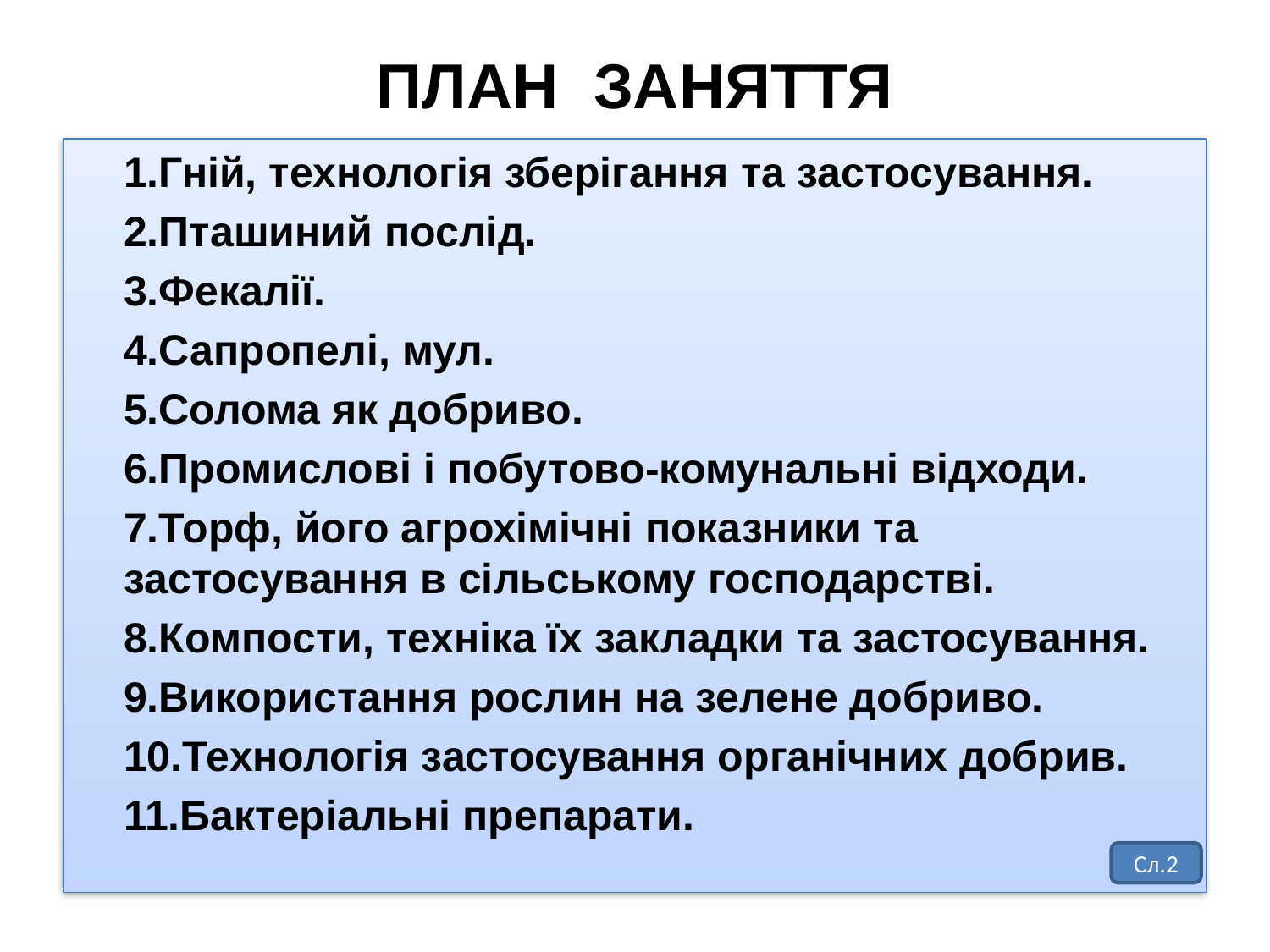

# ПЛАН  ЗАНЯТТЯ
	1.Гній, технологія зберігання та застосування.
	2.Пташиний послід.
	3.Фекалії.
	4.Сапропелі, мул.
	5.Солома як добриво.
	6.Промислові і побутово-комунальні відходи.
	7.Торф, його агрохімічні показники та застосування в сільському господарстві.
	8.Компости, техніка їх закладки та застосування.
	9.Використання рослин на зелене добриво.
	10.Технологія застосування органічних добрив.
	11.Бактеріальні препарати.
Сл.2